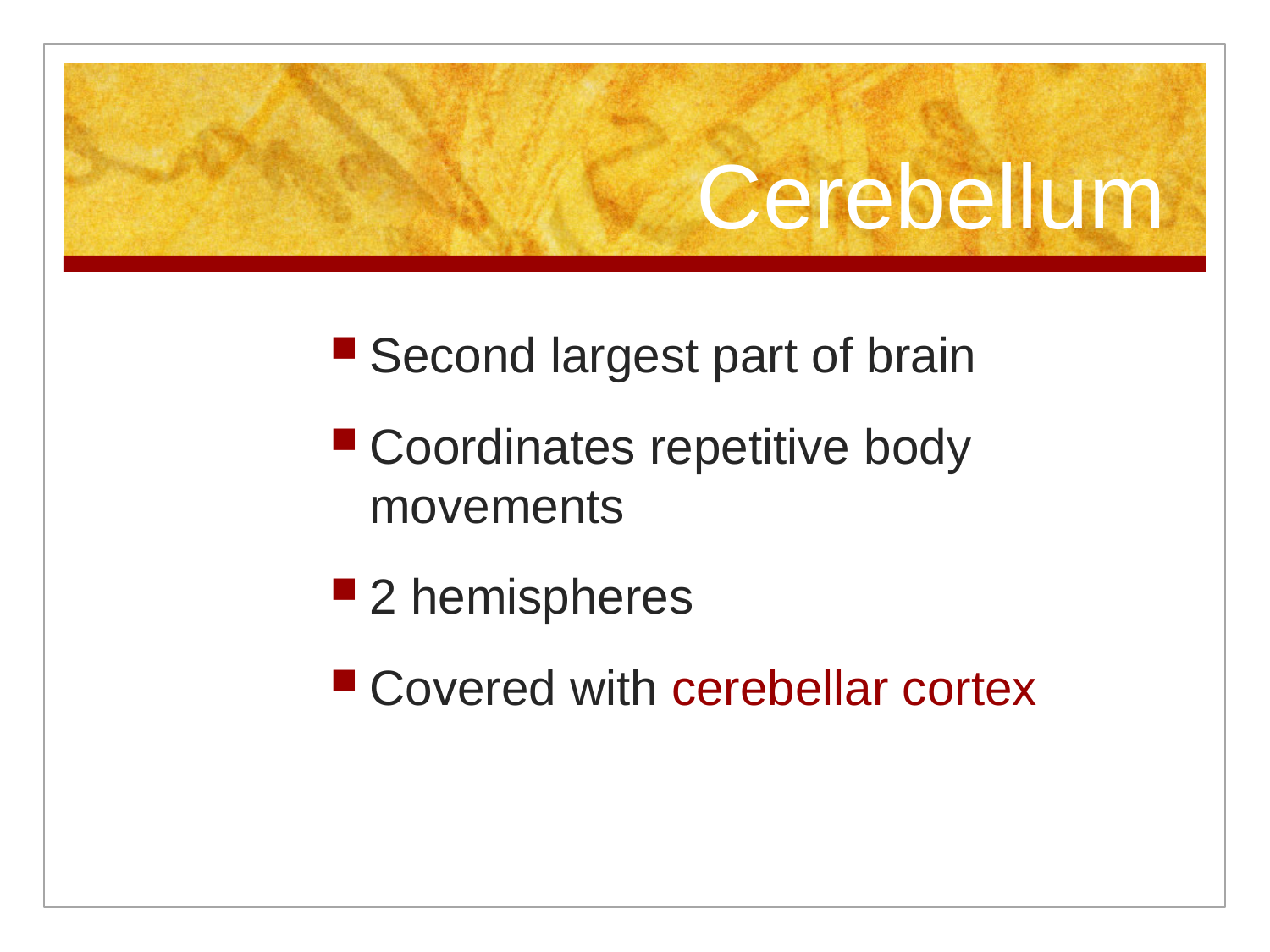

# Cerebellum
Second largest part of brain
Coordinates repetitive body movements
2 hemispheres
Covered with cerebellar cortex